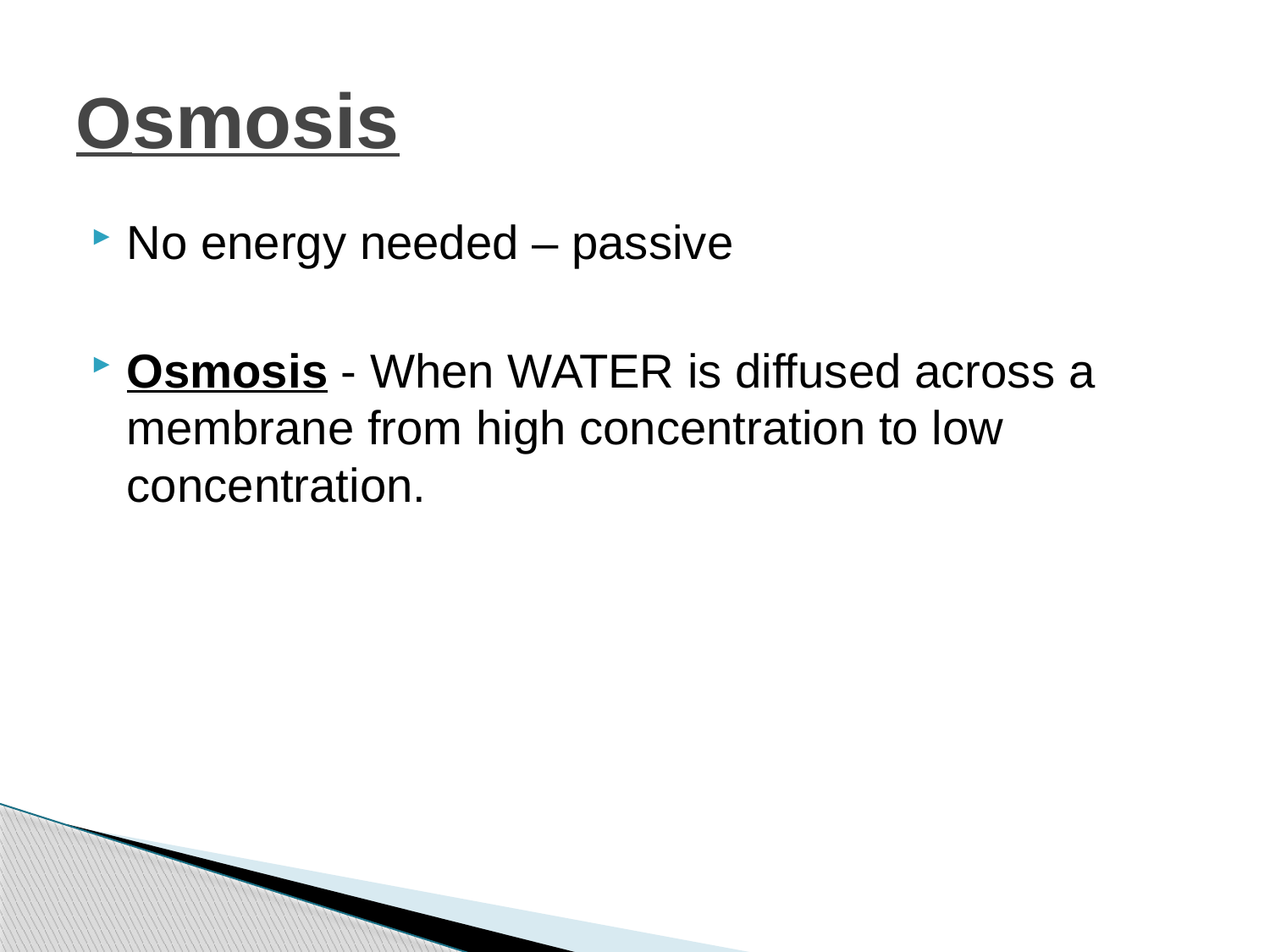

# Osmosis
No energy needed – passive

Osmosis - When WATER is diffused across a membrane from high concentration to low concentration.